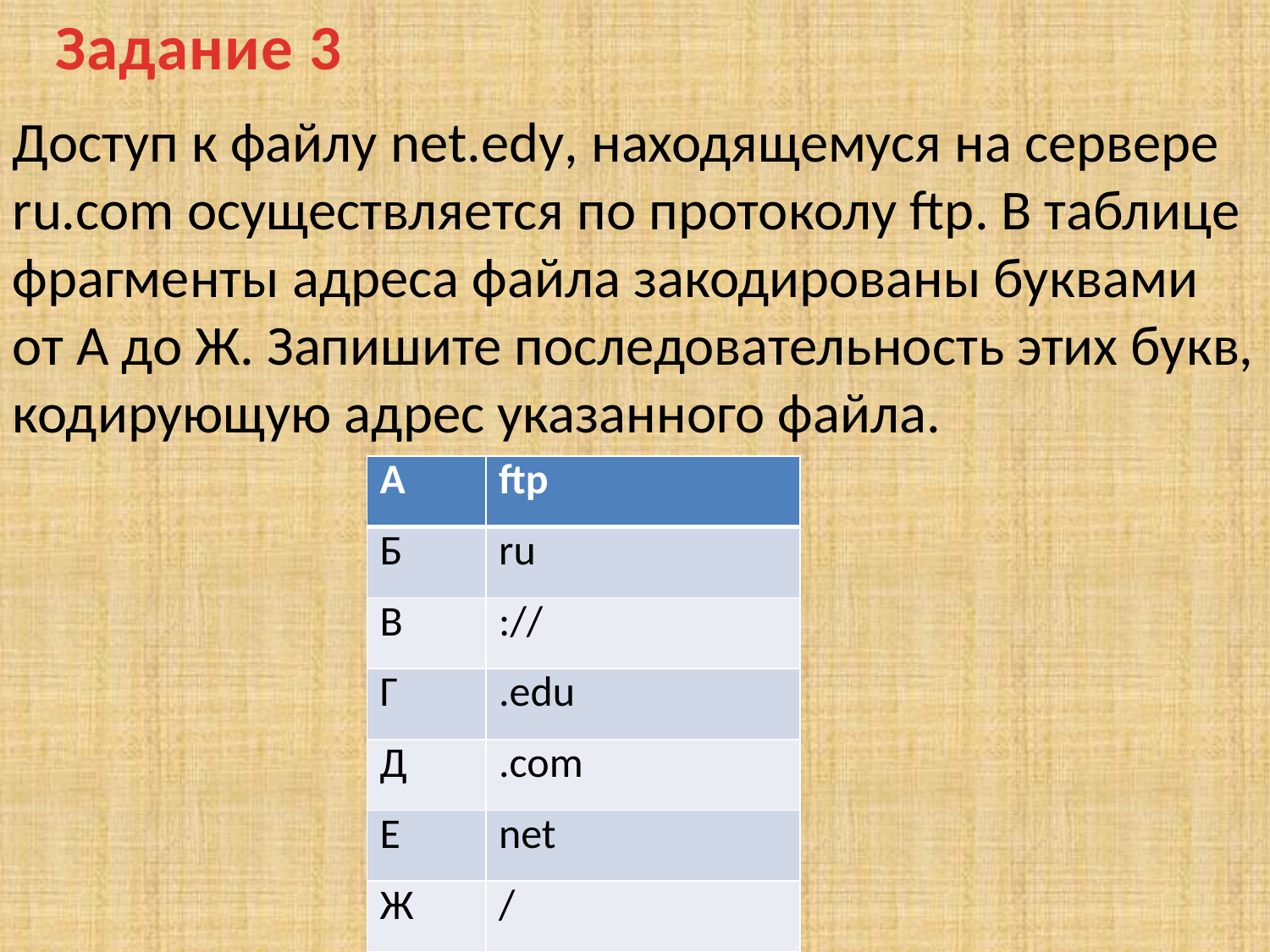

Задание 3
Доступ к файлу net.edy, находящемуся на сервере ru.com осуществляется по протоколу ftp. В таблице фрагменты адреса файла закодированы буквами от А до Ж. Запишите последовательность этих букв, кодирующую адрес указанного файла.
| А | ftp |
| --- | --- |
| Б | ru |
| В | :// |
| Г | .edu |
| Д | .com |
| Е | net |
| Ж | / |